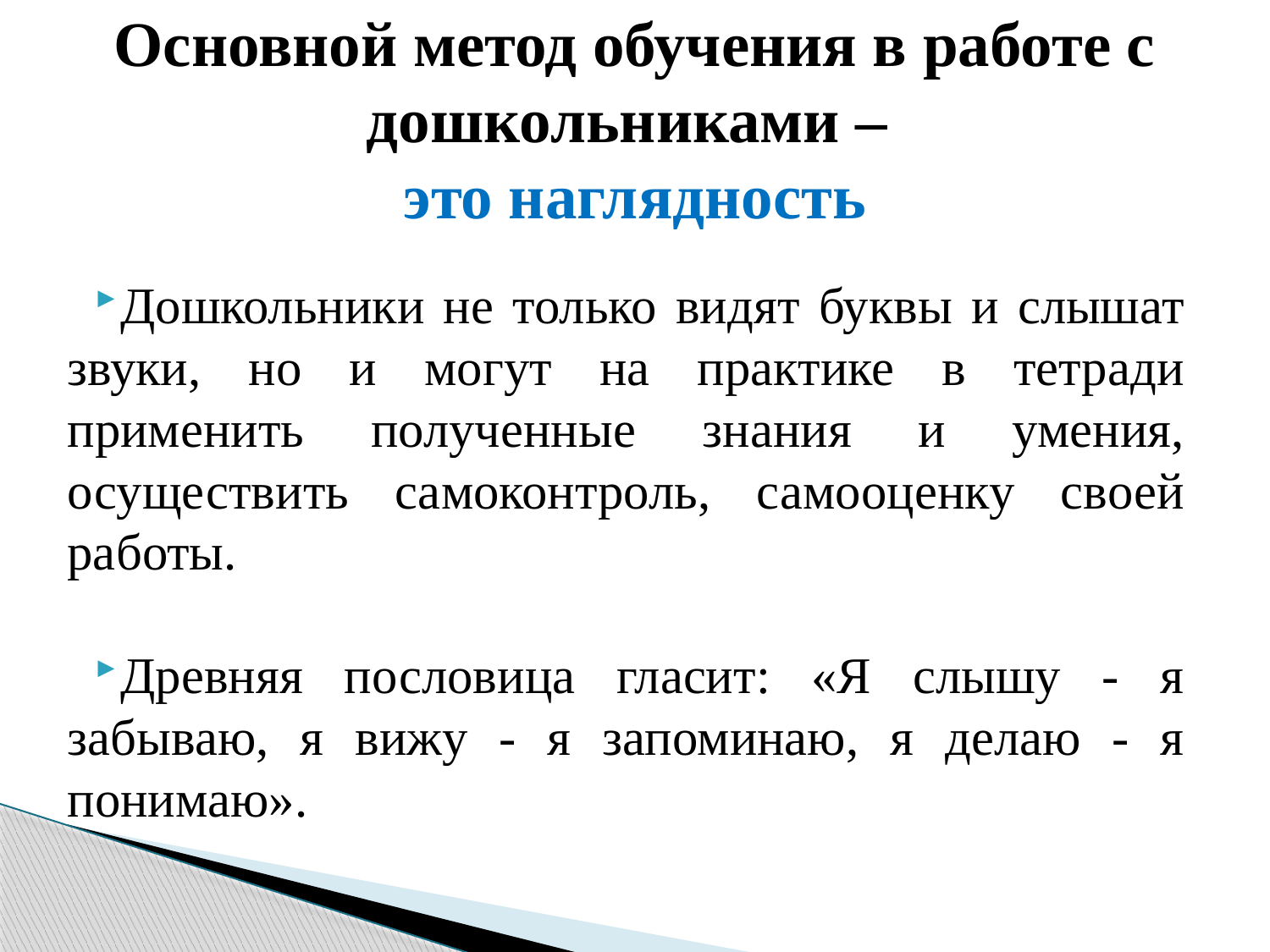

# Основной метод обучения в работе с дошкольниками – это наглядность
Дошкольники не только видят буквы и слышат звуки, но и могут на практике в тетради применить полученные знания и умения, осуществить самоконтроль, самооценку своей работы.

Древняя пословица гласит: «Я слышу - я забываю, я вижу - я запоминаю, я делаю - я понимаю».